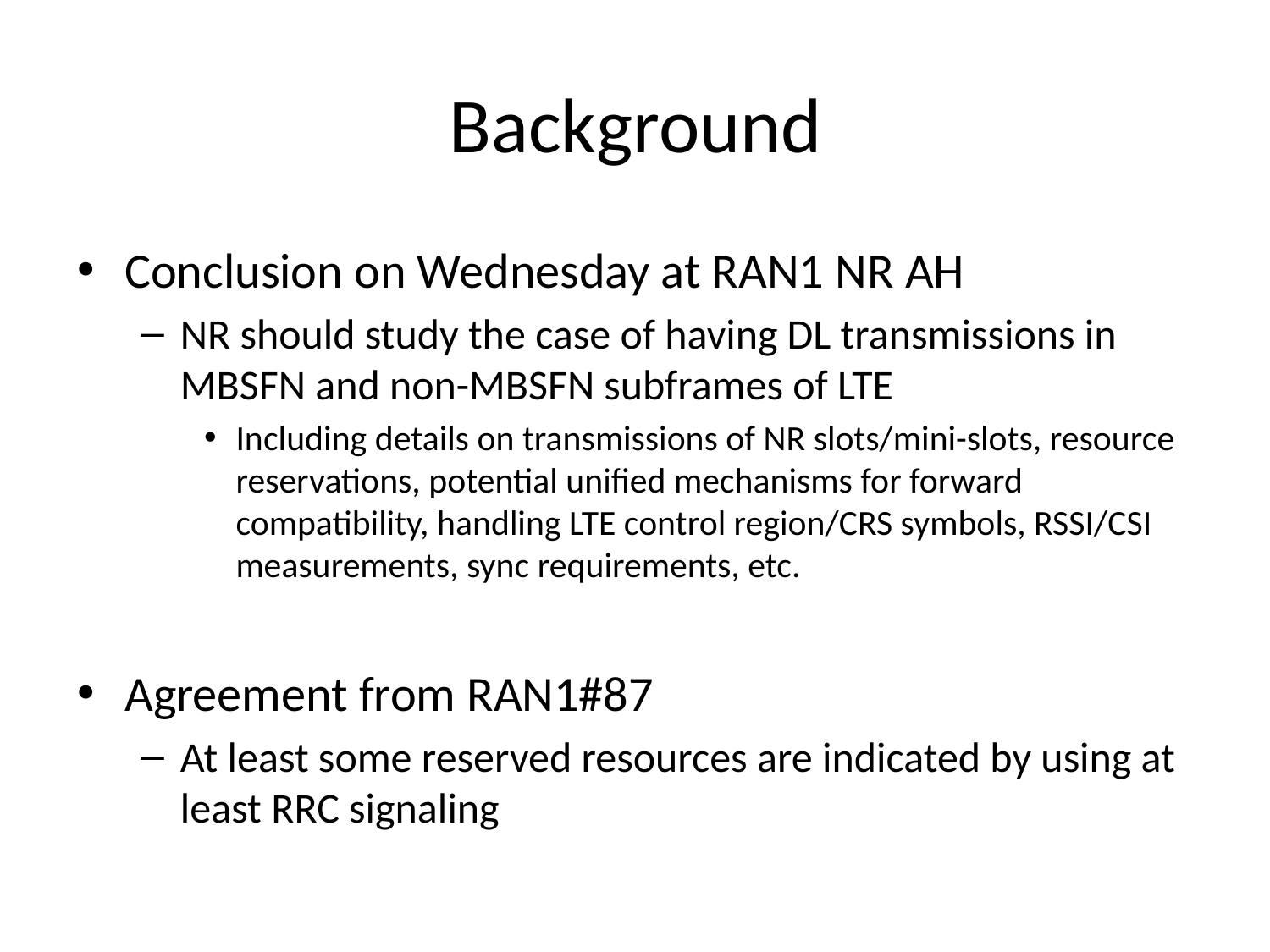

# Background
Conclusion on Wednesday at RAN1 NR AH
NR should study the case of having DL transmissions in MBSFN and non-MBSFN subframes of LTE
Including details on transmissions of NR slots/mini-slots, resource reservations, potential unified mechanisms for forward compatibility, handling LTE control region/CRS symbols, RSSI/CSI measurements, sync requirements, etc.

Agreement from RAN1#87
At least some reserved resources are indicated by using at least RRC signaling